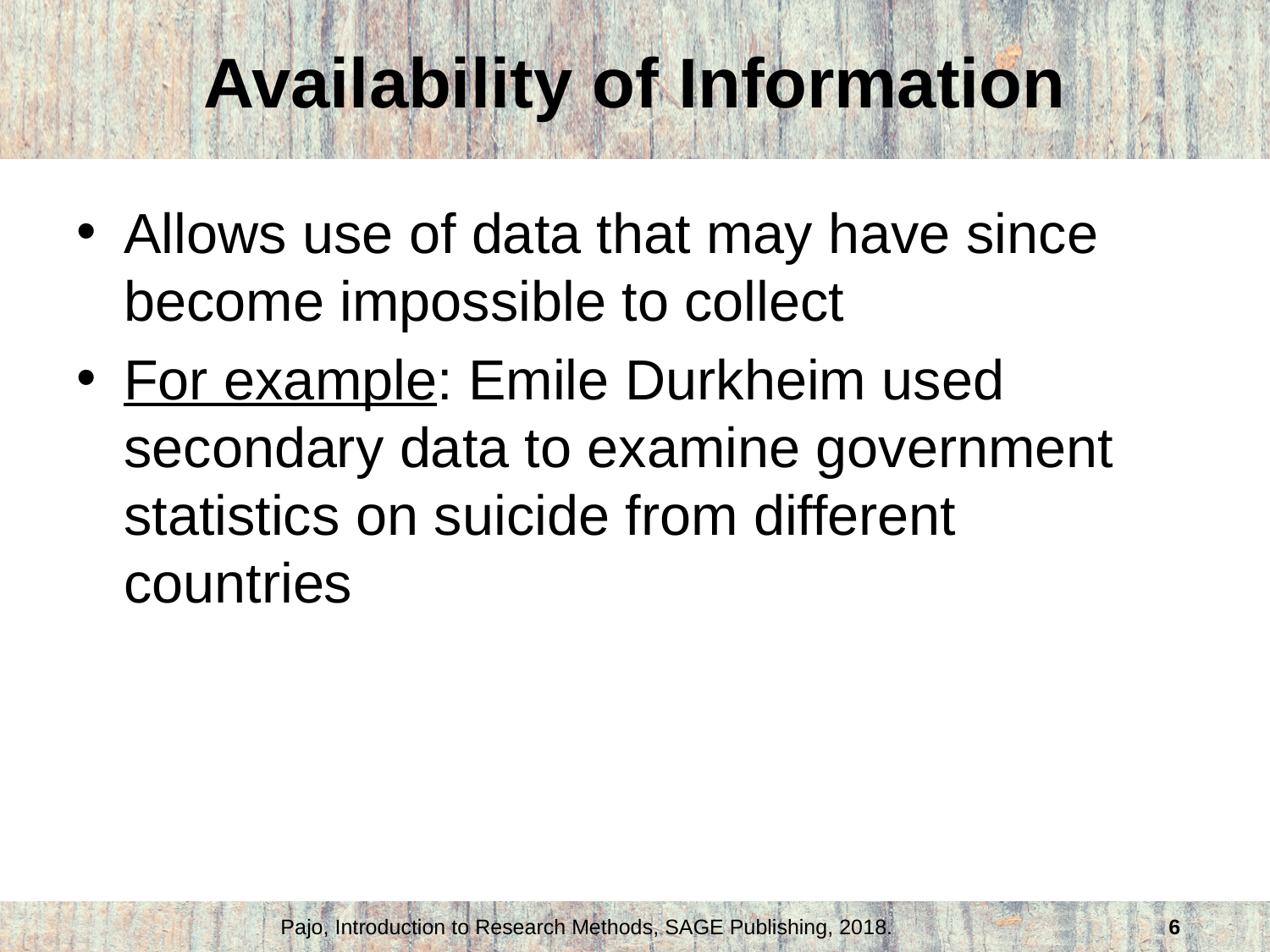

# Availability of Information
Allows use of data that may have since become impossible to collect
For example: Emile Durkheim used secondary data to examine government statistics on suicide from different countries
Pajo, Introduction to Research Methods, SAGE Publishing, 2018.
6